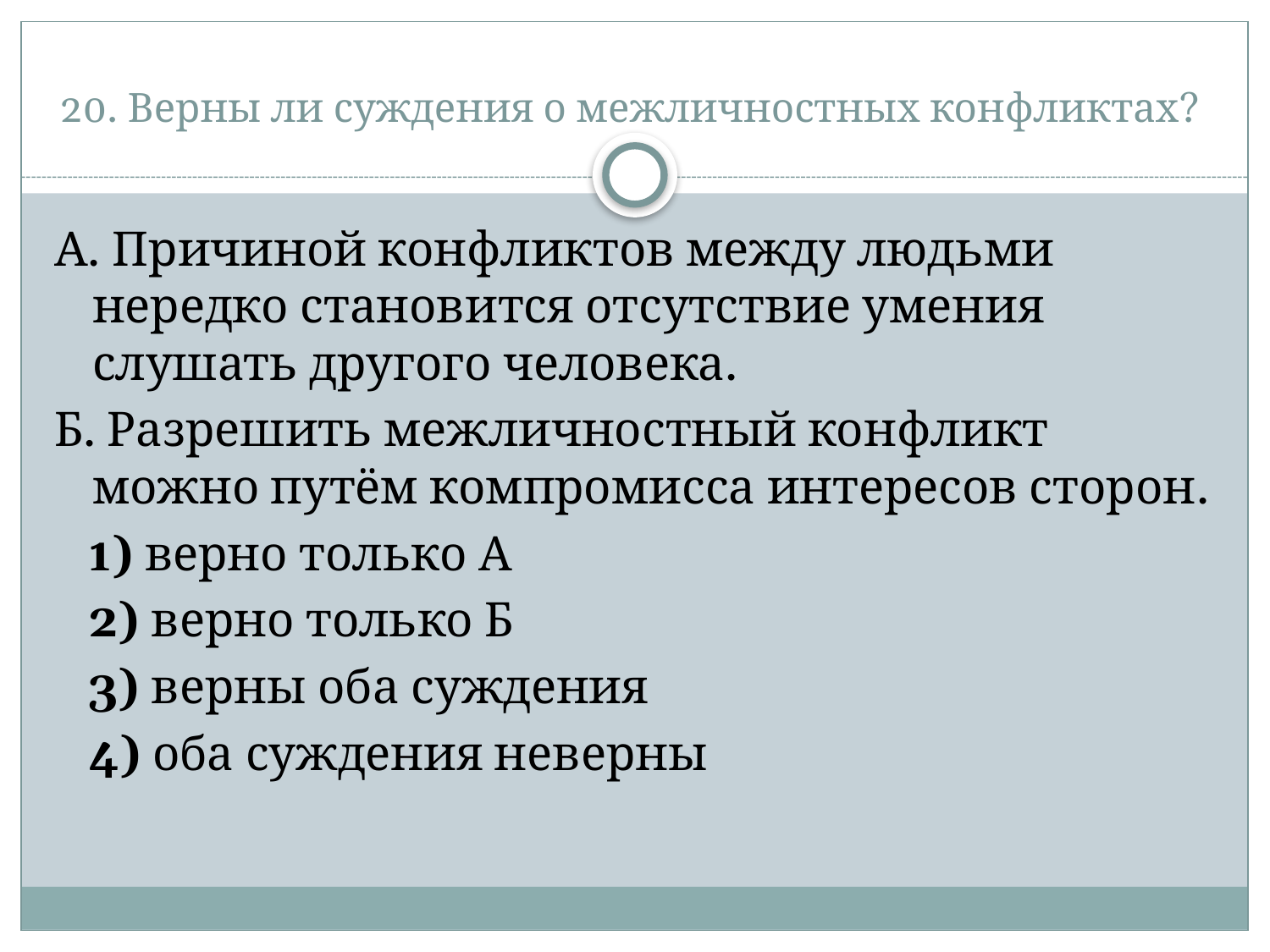

# 20. Верны ли суждения о межличностных конфликтах?
А. Причиной конфликтов между людьми нередко становится отсутствие умения  слушать другого человека.
Б. Разрешить межличностный конфликт можно путём компромисса интересов сторон.
   1) верно только А
   2) верно только Б
   3) верны оба суждения
   4) оба суждения неверны